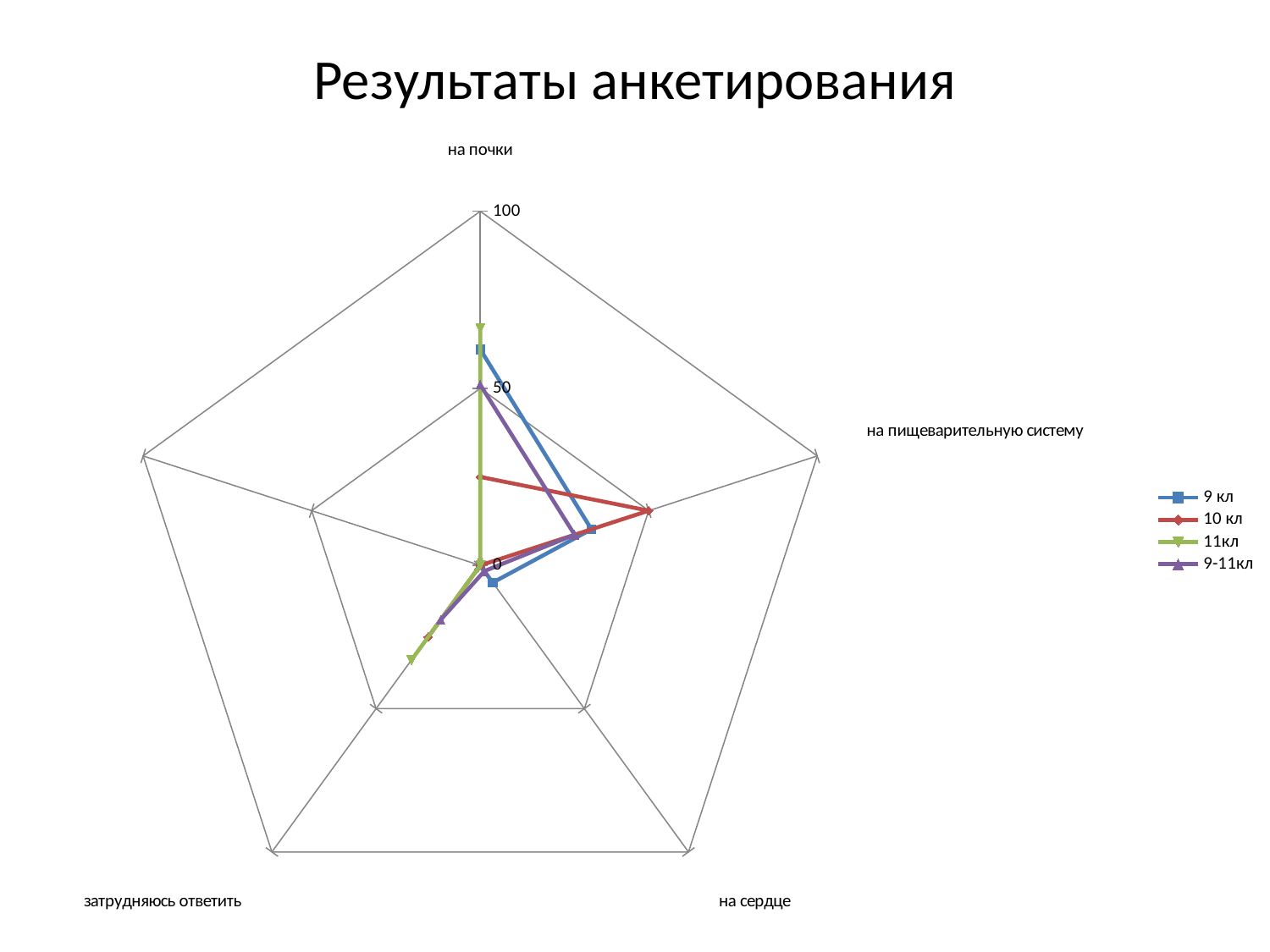

# Результаты анкетирования

### Chart

| Category | 9 кл | 10 кл | 11кл | 9-11кл |
|---|---|---|---|---|
| на почки | 61.0 | 25.0 | 67.0 | 51.0 |
| на пищеварительную систему | 33.0 | 50.0 | 0.0 | 28.0 |
| на сердце | 6.0 | 0.0 | 0.0 | 2.0 |
| затрудняюсь ответить | 0.0 | 25.0 | 33.0 | 19.0 |